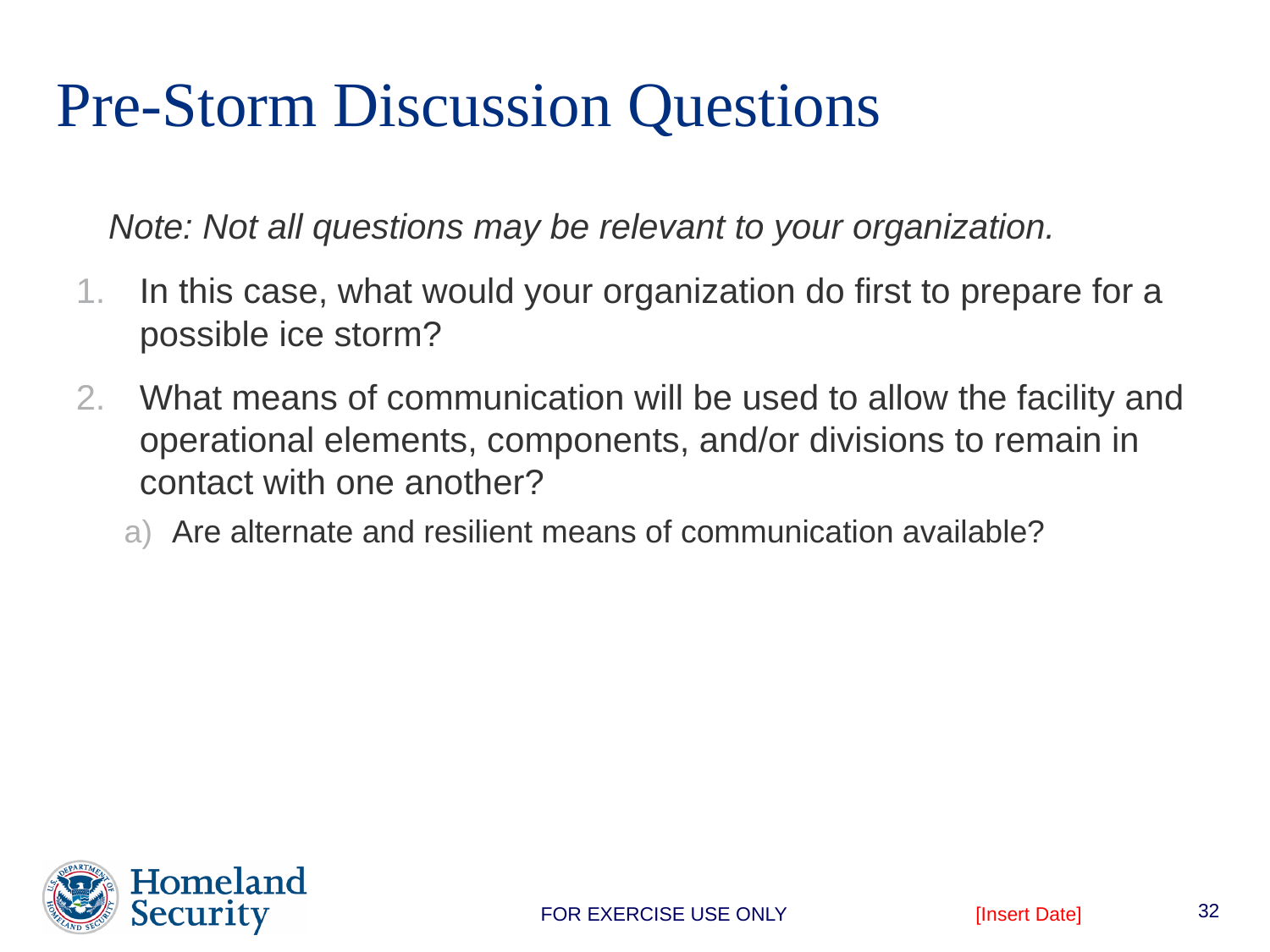

# Pre-Storm Discussion Questions
	Note: Not all questions may be relevant to your organization.
In this case, what would your organization do first to prepare for a possible ice storm?
What means of communication will be used to allow the facility and operational elements, components, and/or divisions to remain in contact with one another?
Are alternate and resilient means of communication available?

32